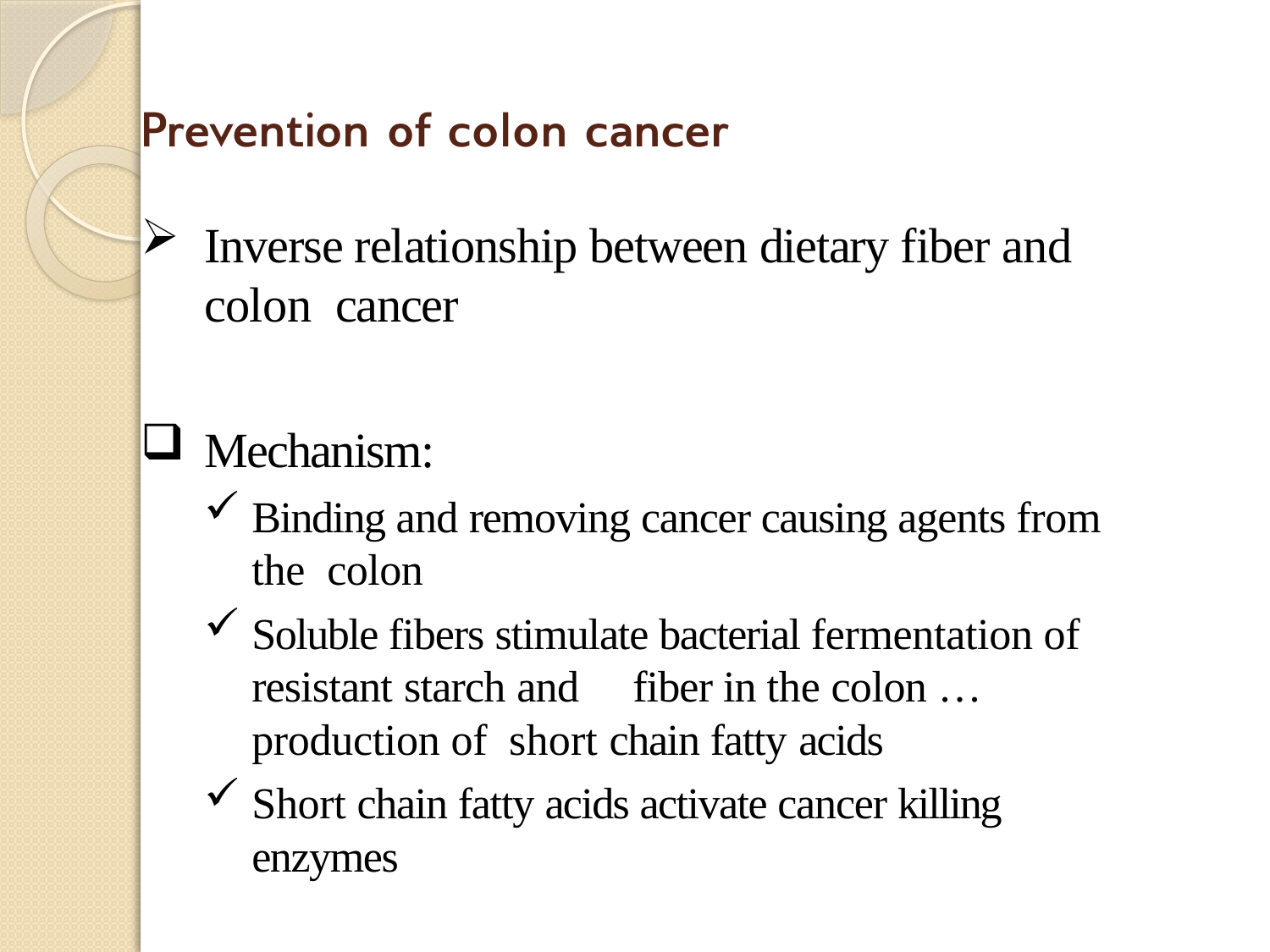

# Prevention of colon cancer
Inverse relationship between dietary fiber and colon  cancer

Mechanism:
Binding and removing cancer causing agents from the  colon
Soluble fibers stimulate bacterial fermentation of  resistant starch and	fiber in the colon … production of  short chain fatty acids
Short chain fatty acids activate cancer killing enzymes